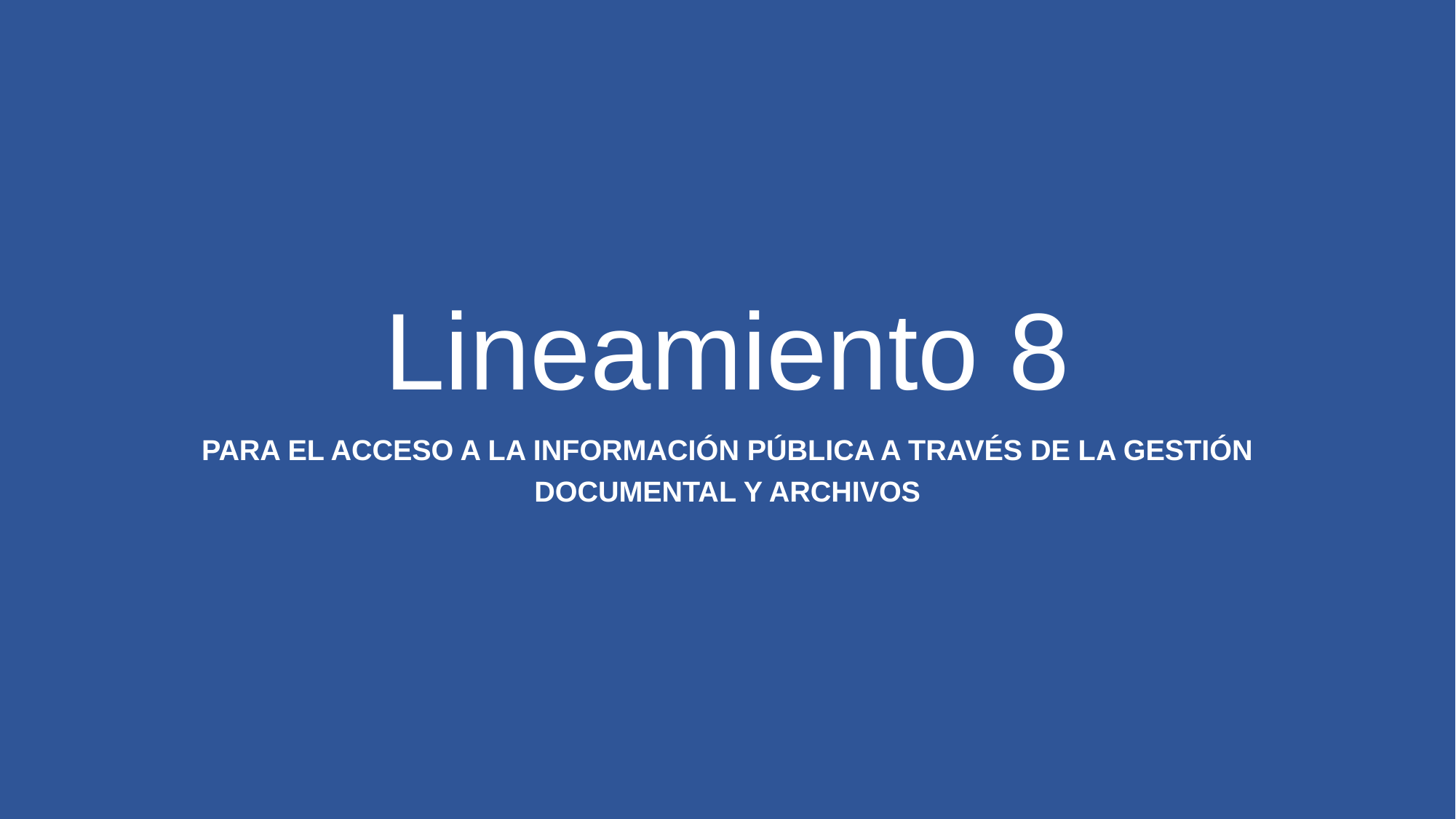

# Lineamiento 8
PARA EL ACCESO A LA INFORMACIÓN PÚBLICA A TRAVÉS DE LA GESTIÓN
DOCUMENTAL Y ARCHIVOS